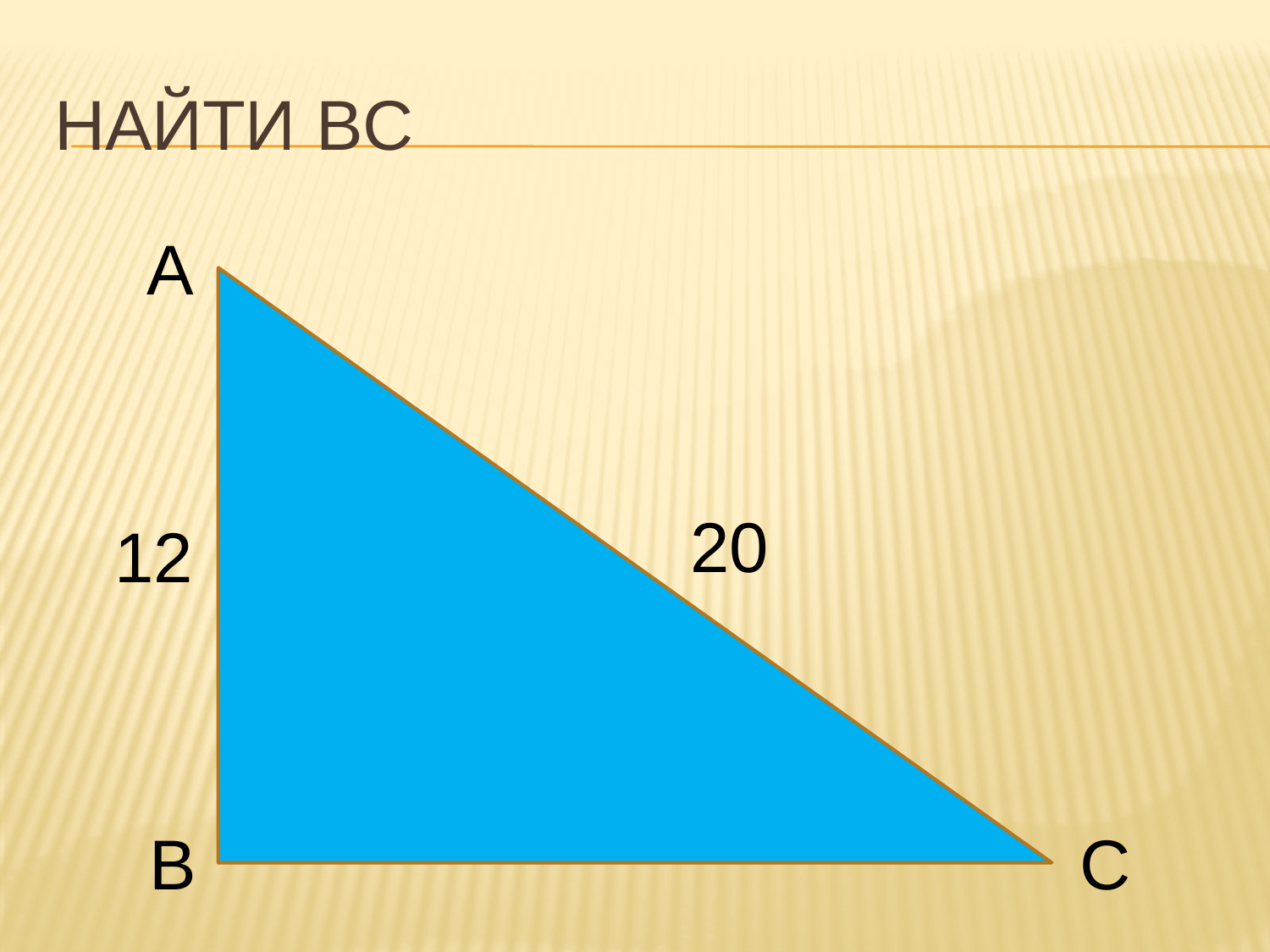

# Найти BC
A

20
12
B
C